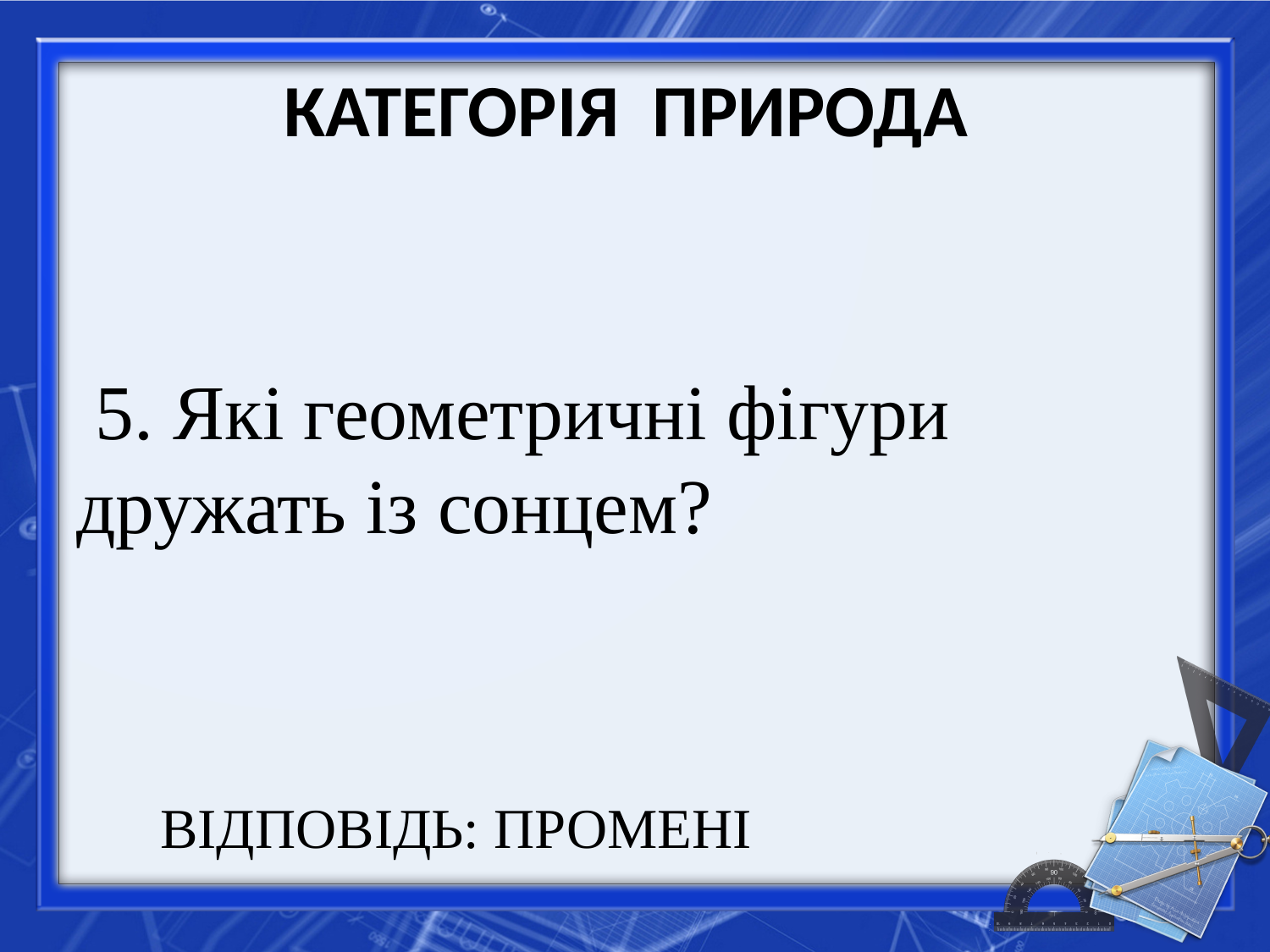

# КАТЕГОРІЯ  ПРИРОДА
 5. Які геометричні фігури дружать із сонцем?
ВІДПОВІДЬ: ПРОМЕНІ